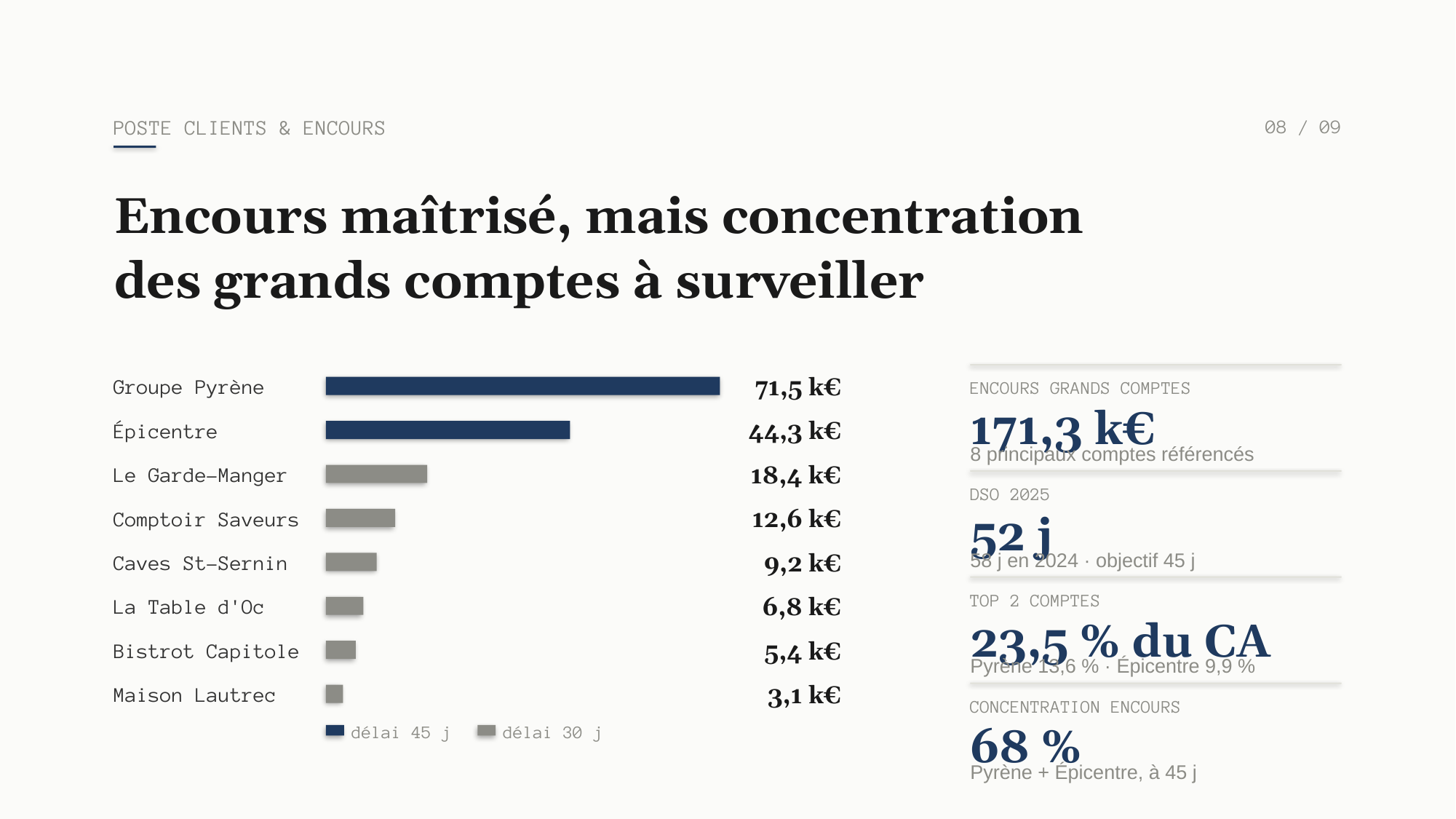

POSTE CLIENTS & ENCOURS
08 / 09

Encours maîtrisé, mais concentration
des grands comptes à surveiller

71,5 k€
Groupe Pyrène
ENCOURS GRANDS COMPTES

171,3 k€
44,3 k€
Épicentre

8 principaux comptes référencés
18,4 k€
Le Garde-Manger

DSO 2025
12,6 k€
Comptoir Saveurs
52 j

9,2 k€
58 j en 2024 · objectif 45 j
Caves St-Sernin

TOP 2 COMPTES
6,8 k€
La Table d'Oc

23,5 % du CA
5,4 k€
Bistrot Capitole

Pyrène 13,6 % · Épicentre 9,9 %
3,1 k€
Maison Lautrec

CONCENTRATION ENCOURS
68 %
délai 45 j
délai 30 j

Pyrène + Épicentre, à 45 j